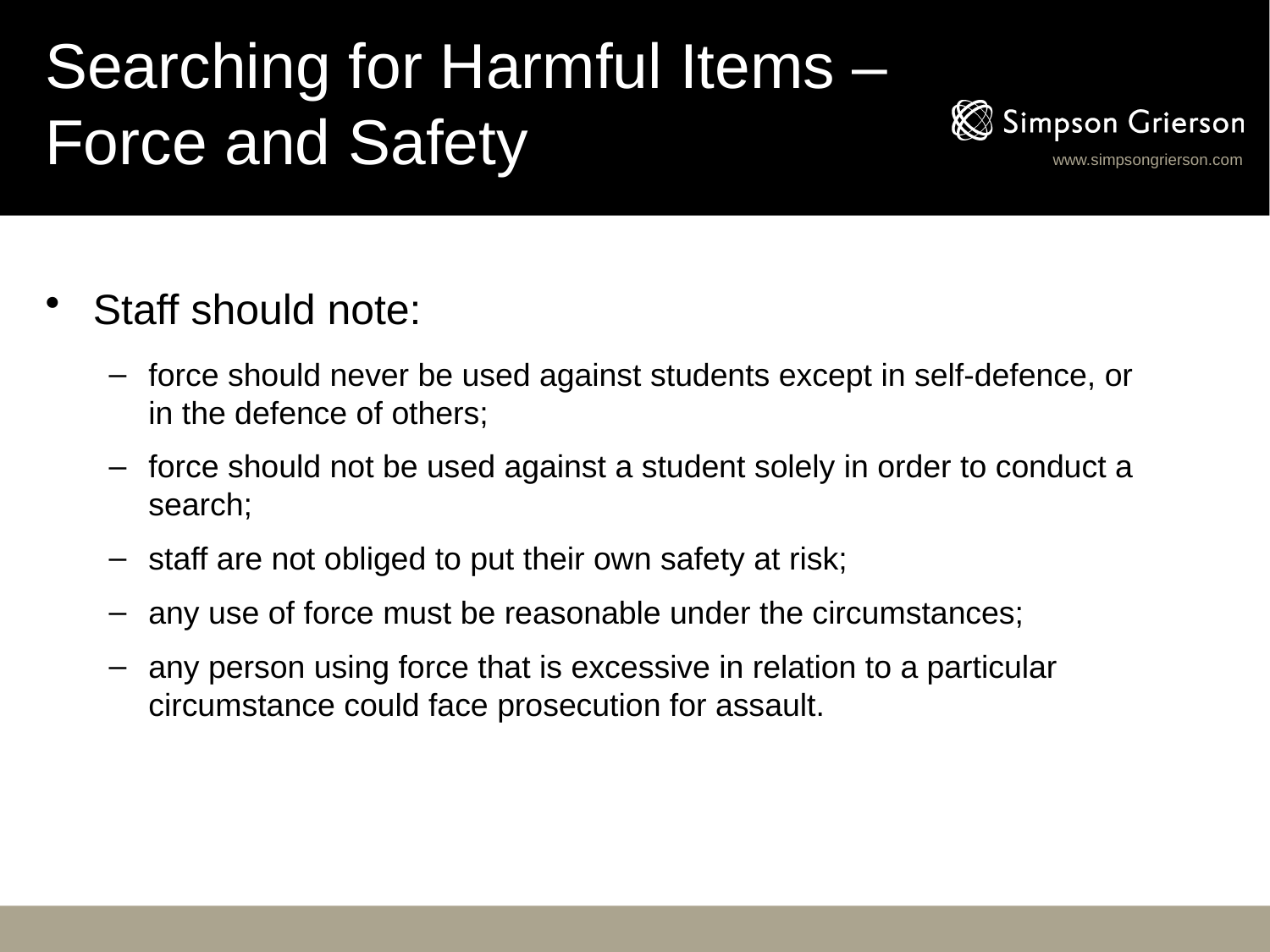

# Searching for Harmful Items – Force and Safety
Staff should note:
force should never be used against students except in self-defence, or in the defence of others;
force should not be used against a student solely in order to conduct a search;
staff are not obliged to put their own safety at risk;
any use of force must be reasonable under the circumstances;
any person using force that is excessive in relation to a particular circumstance could face prosecution for assault.